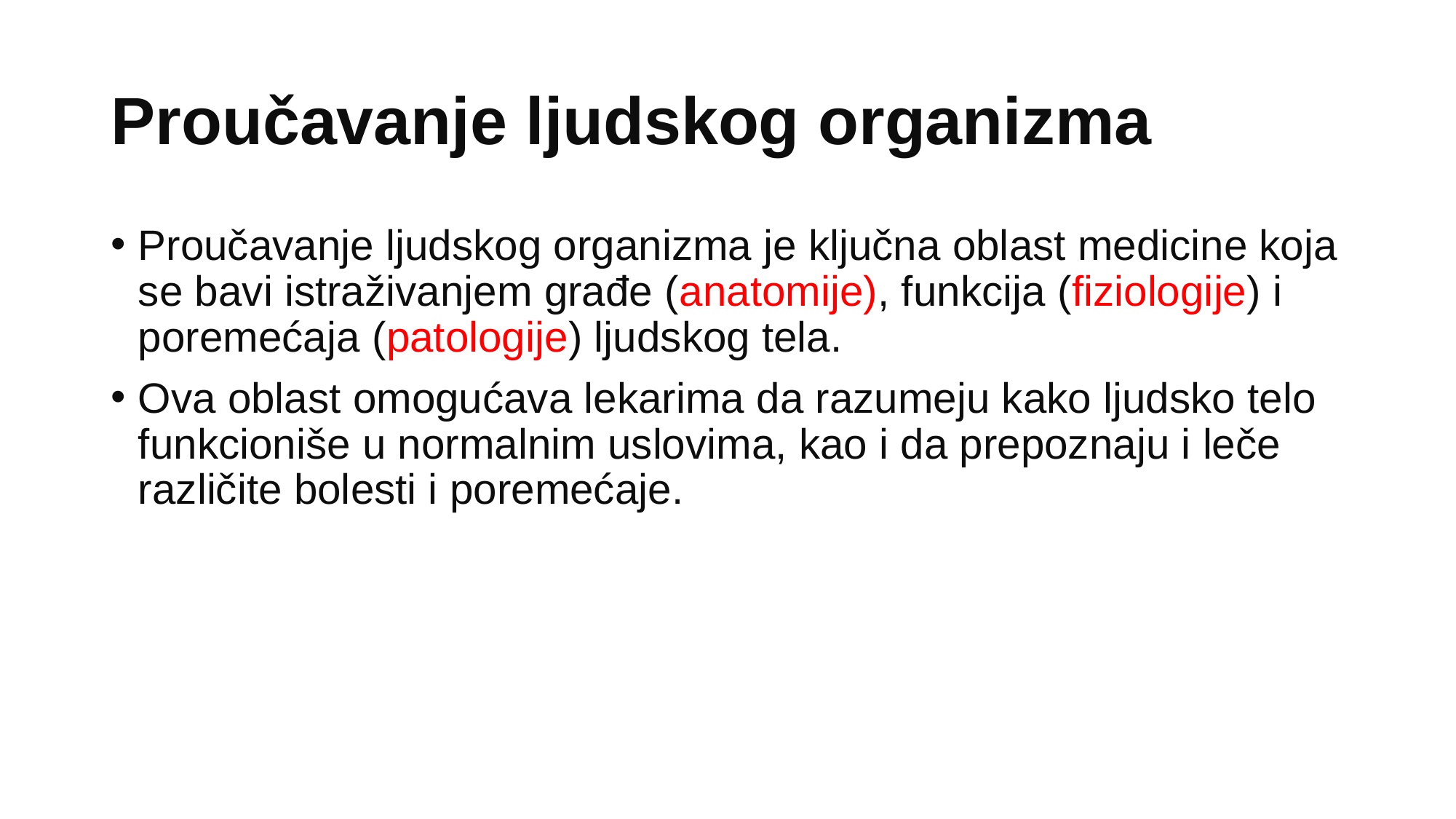

# Proučavanje ljudskog organizma
Proučavanje ljudskog organizma je ključna oblast medicine koja se bavi istraživanjem građe (anatomije), funkcija (fiziologije) i poremećaja (patologije) ljudskog tela.
Ova oblast omogućava lekarima da razumeju kako ljudsko telo funkcioniše u normalnim uslovima, kao i da prepoznaju i leče različite bolesti i poremećaje.